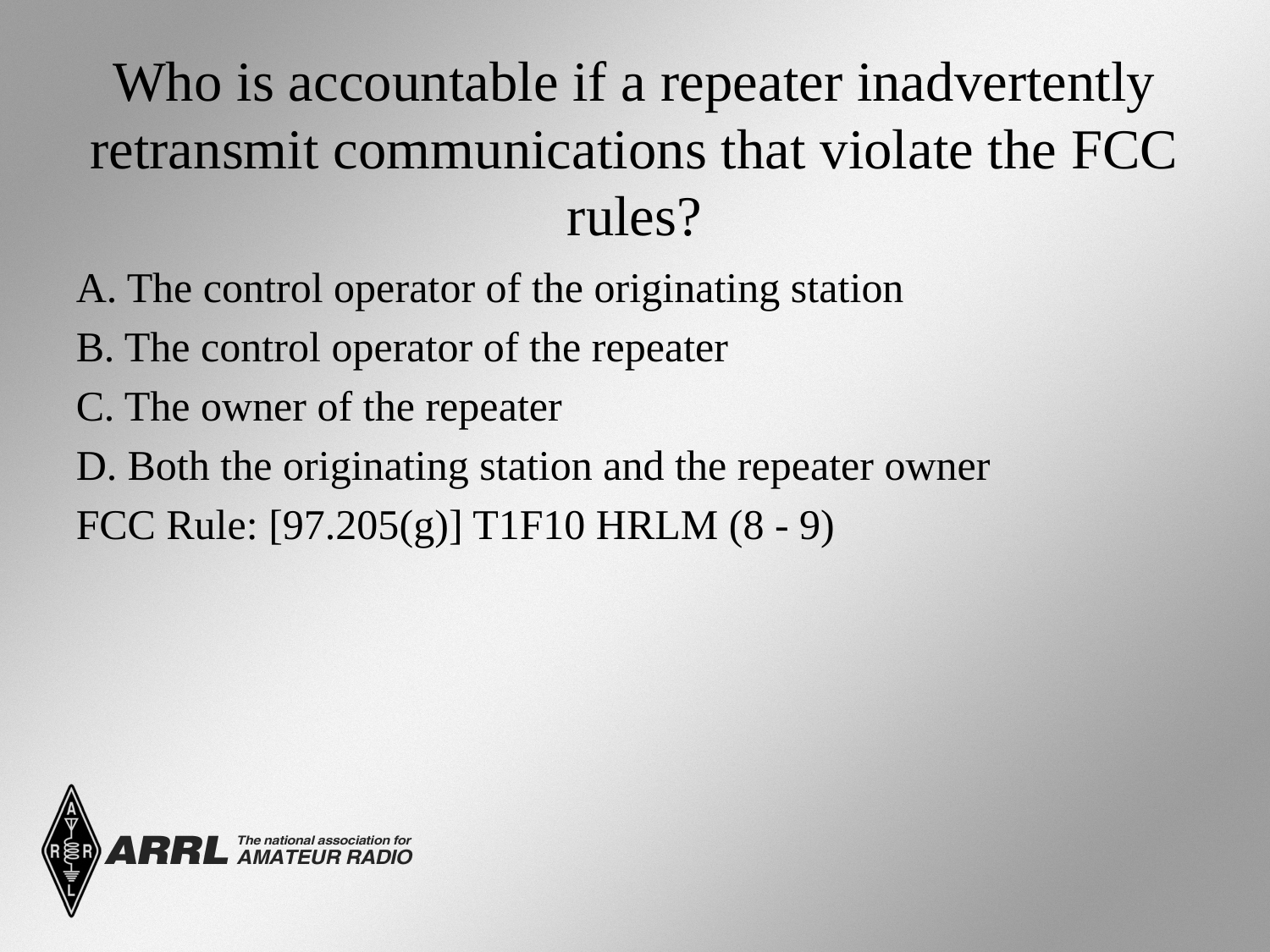

# Who is accountable if a repeater inadvertently retransmit communications that violate the FCC rules?
A. The control operator of the originating station
B. The control operator of the repeater
C. The owner of the repeater
D. Both the originating station and the repeater owner
FCC Rule: [97.205(g)] T1F10 HRLM (8 - 9)